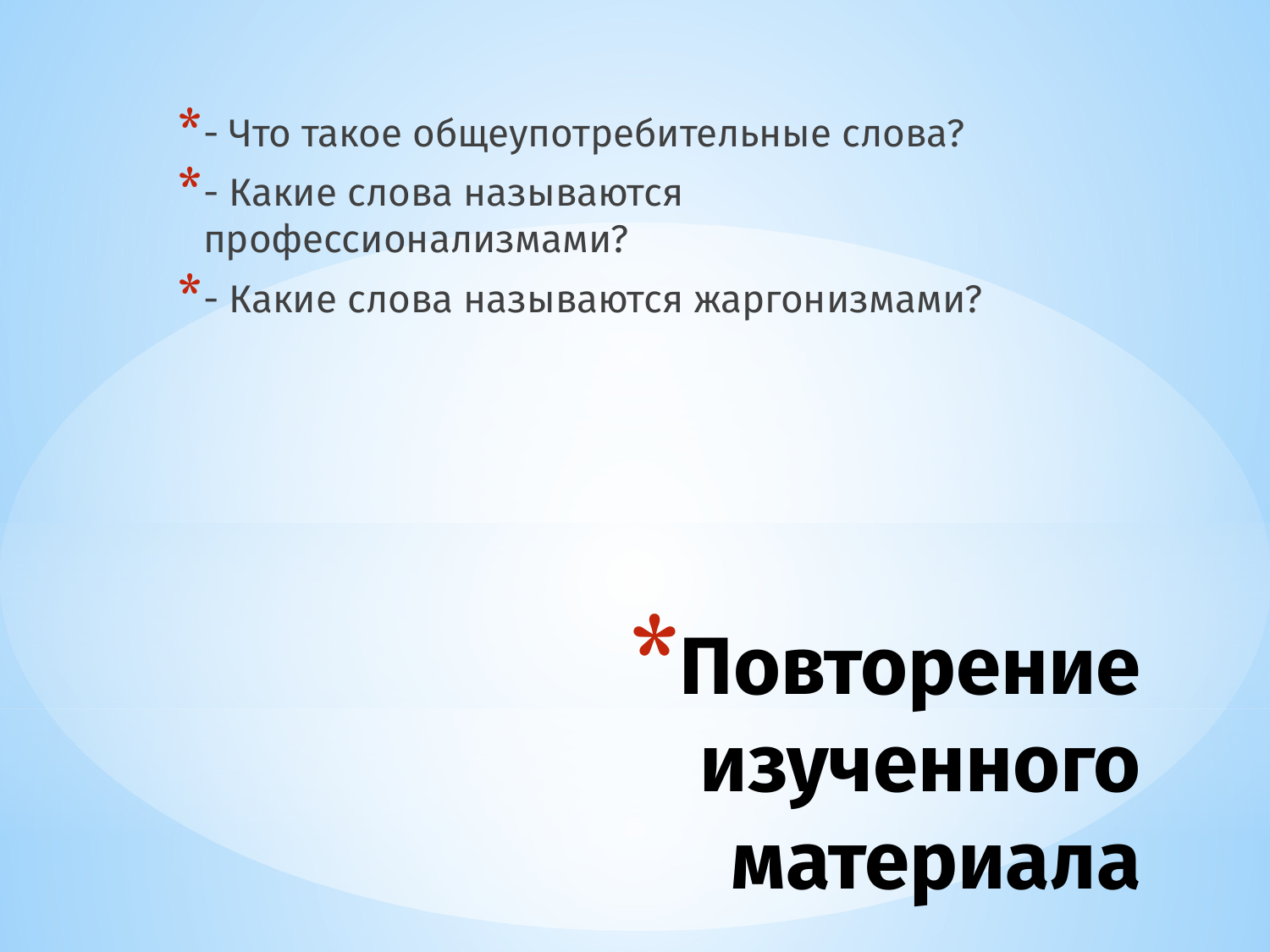

- Что такое общеупотребительные слова?
- Какие слова называются профессионализмами?
- Какие слова называются жаргонизмами?

# Повторение изученного материала